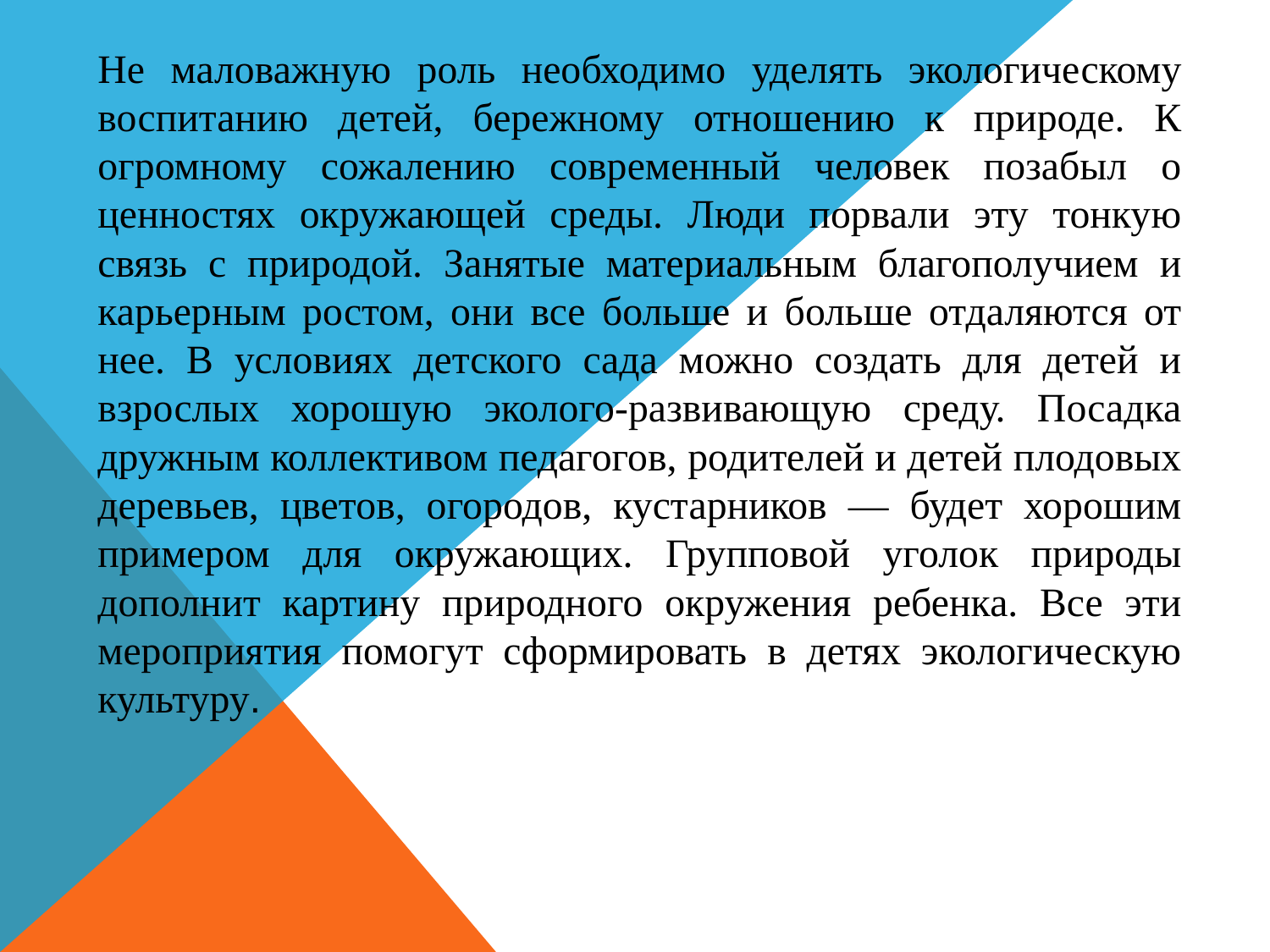

Не маловажную роль необходимо уделять экологическому воспитанию детей, бережному отношению к природе. К огромному сожалению современный человек позабыл о ценностях окружающей среды. Люди порвали эту тонкую связь с природой. Занятые материальным благополучием и карьерным ростом, они все больше и больше отдаляются от нее. В условиях детского сада можно создать для детей и взрослых хорошую эколого-развивающую среду. Посадка дружным коллективом педагогов, родителей и детей плодовых деревьев, цветов, огородов, кустарников — будет хорошим примером для окружающих. Групповой уголок природы дополнит картину природного окружения ребенка. Все эти мероприятия помогут сформировать в детях экологическую культуру.